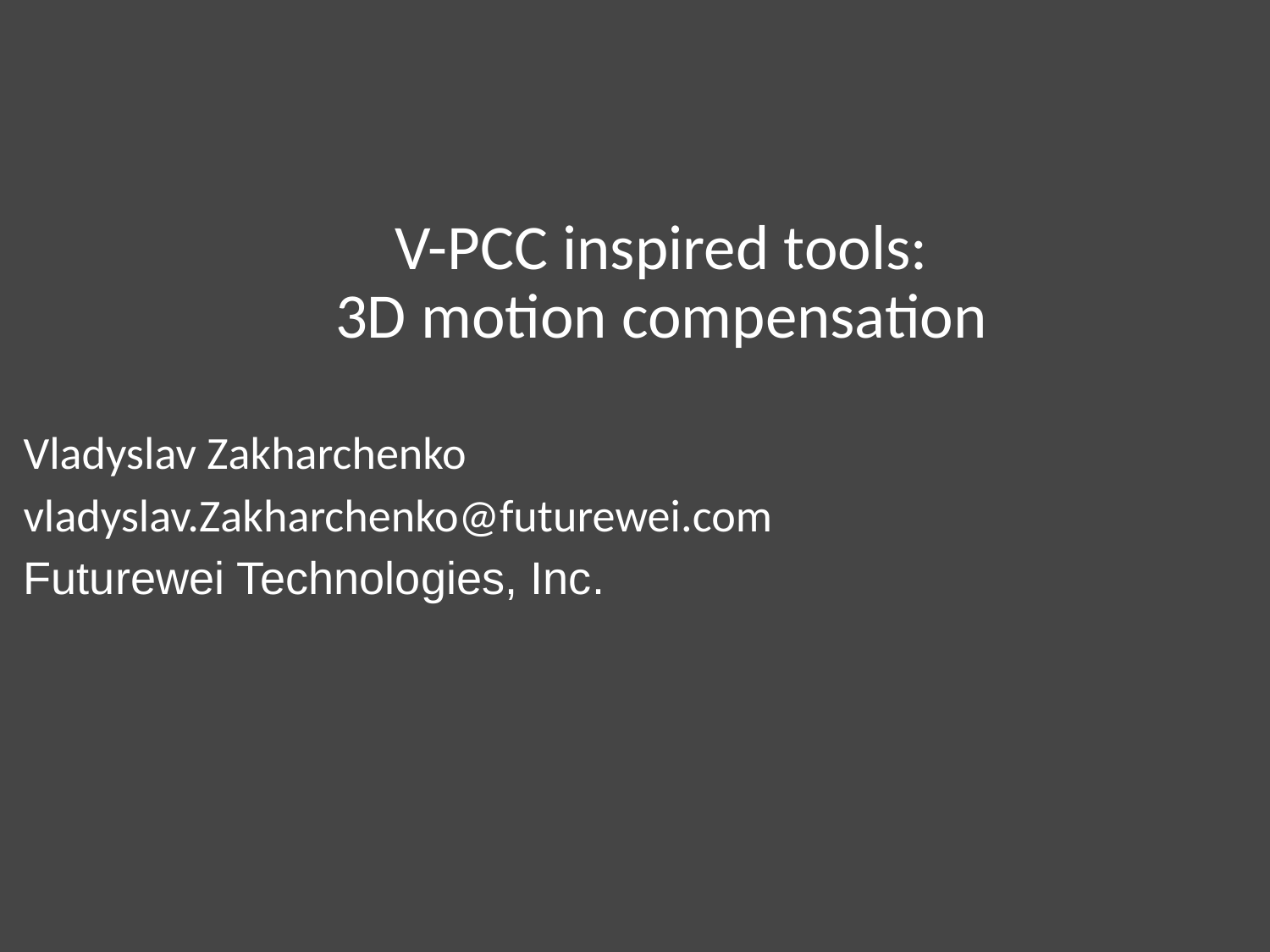

# V-PCC inspired tools: 3D motion compensation
Vladyslav Zakharchenko
vladyslav.Zakharchenko@futurewei.com
Futurewei Technologies, Inc.